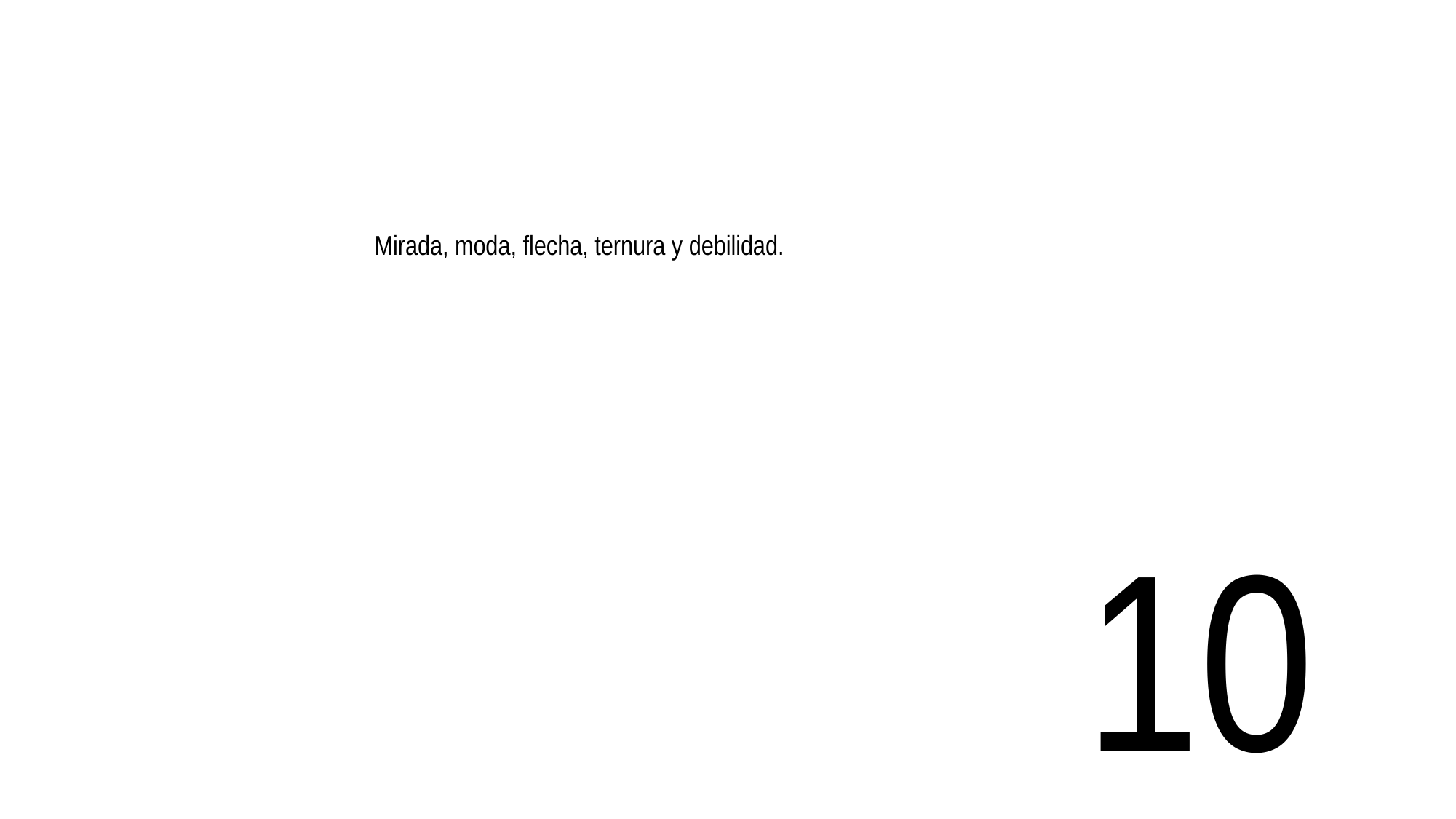

Mirada, moda, flecha, ternura y debilidad.
10